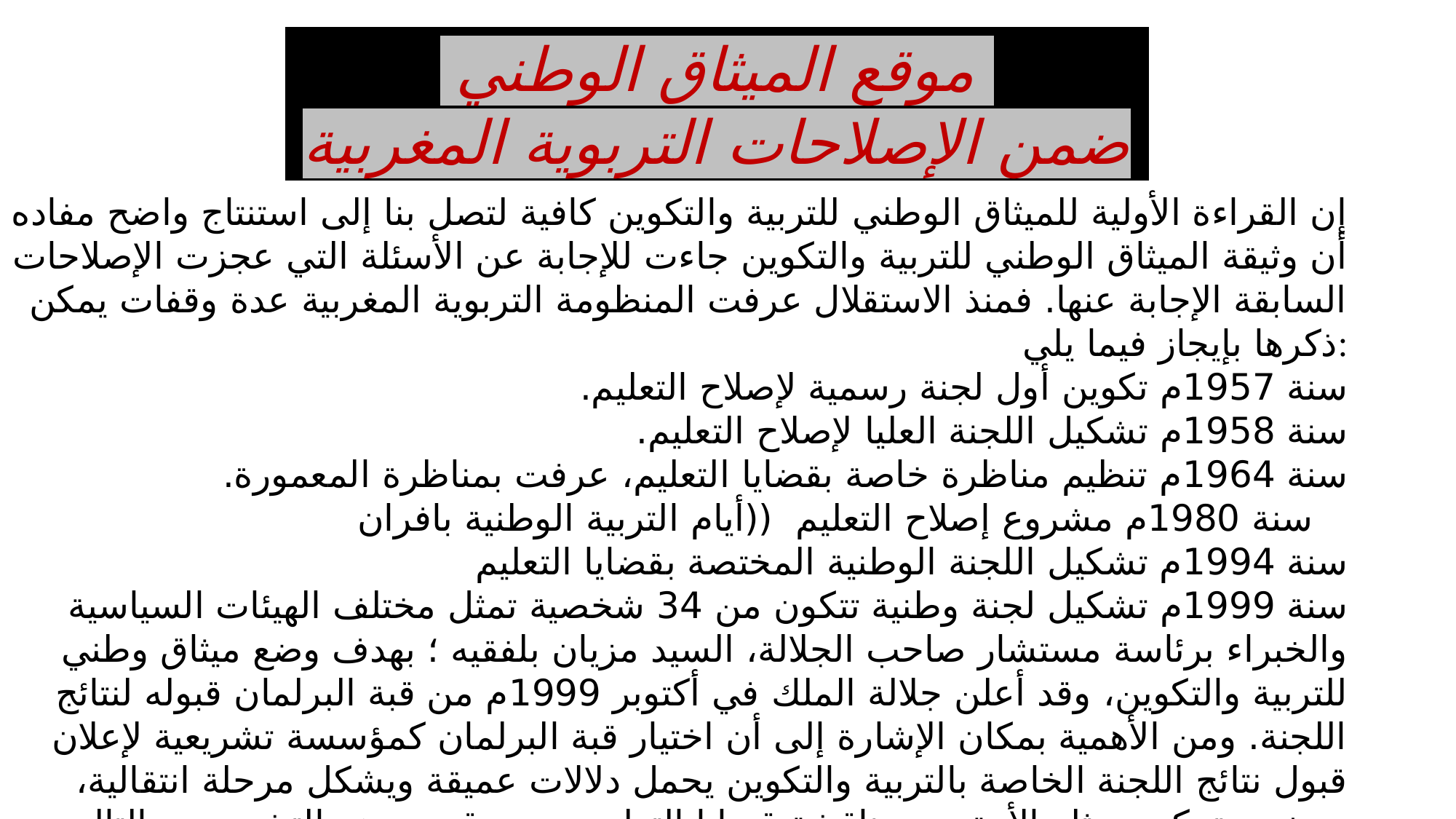

موقع الميثاق الوطني
ضمن الإصلاحات التربوية المغربية
إن القراءة الأولية للميثاق الوطني للتربية والتكوين كافية لتصل بنا إلى استنتاج واضح مفاده أن وثيقة الميثاق الوطني للتربية والتكوين جاءت للإجابة عن الأسئلة التي عجزت الإصلاحات السابقة الإجابة عنها. فمنذ الاستقلال عرفت المنظومة التربوية المغربية عدة وقفات يمكن ذكرها بإيجاز فيما يلي:
سنة 1957م تكوين أول لجنة رسمية لإصلاح التعليم.
سنة 1958م تشكيل اللجنة العليا لإصلاح التعليم.
سنة 1964م تنظيم مناظرة خاصة بقضايا التعليم، عرفت بمناظرة المعمورة.
   سنة 1980م مشروع إصلاح التعليم  ((أيام التربية الوطنية بافران
سنة 1994م تشكيل اللجنة الوطنية المختصة بقضايا التعليم
سنة 1999م تشكيل لجنة وطنية تتكون من 34 شخصية تمثل مختلف الهيئات السياسية والخبراء برئاسة مستشار صاحب الجلالة، السيد مزيان بلفقيه ؛ بهدف وضع ميثاق وطني للتربية والتكوين، وقد أعلن جلالة الملك في أكتوبر 1999م من قبة البرلمان قبوله لنتائج اللجنة. ومن الأهمية بمكان الإشارة إلى أن اختيار قبة البرلمان كمؤسسة تشريعية لإعلان قبول نتائج اللجنة الخاصة بالتربية والتكوين يحمل دلالات عميقة ويشكل مرحلة انتقالية، حيث سيتمكن ممثلو الأمة من مناقشة قضايا التعليم من موقع دورهم التشريعي، بالتالي إعطاء مشروع الميثاق الوطني للتربية والتكوين صفة ” الميثاق الوطني للتربية والتكوين “ .